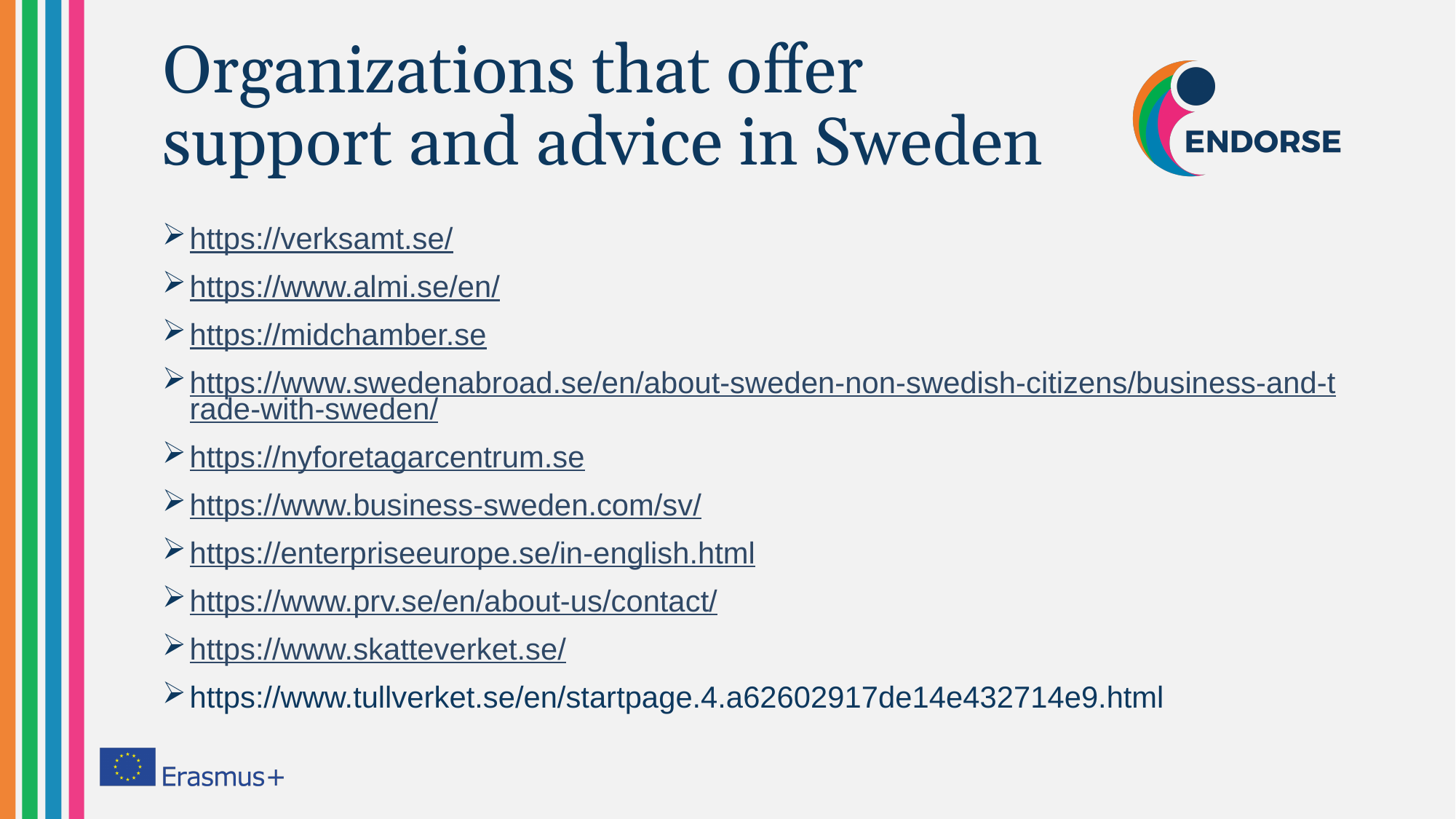

# Organizations that offer support and advice in Sweden
https://verksamt.se/
https://www.almi.se/en/
https://midchamber.se
https://www.swedenabroad.se/en/about-sweden-non-swedish-citizens/business-and-trade-with-sweden/
https://nyforetagarcentrum.se
https://www.business-sweden.com/sv/
https://enterpriseeurope.se/in-english.html
https://www.prv.se/en/about-us/contact/
https://www.skatteverket.se/
https://www.tullverket.se/en/startpage.4.a62602917de14e432714e9.html